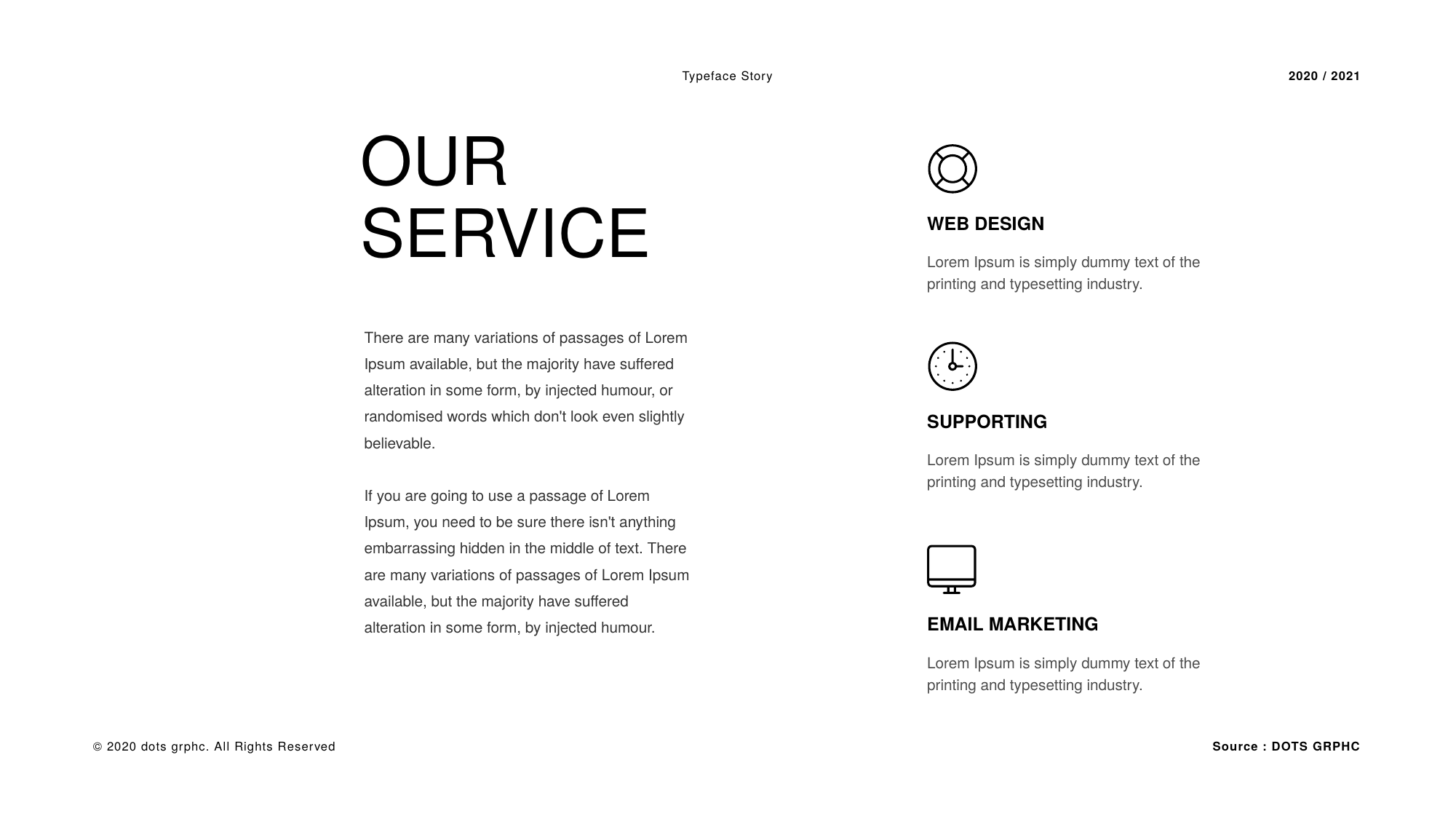

Typeface Story
2020 / 2021
OUR
SERVICE

WEB DESIGN
Lorem Ipsum is simply dummy text of the printing and typesetting industry.
There are many variations of passages of Lorem Ipsum available, but the majority have suffered alteration in some form, by injected humour, or randomised words which don't look even slightly believable.

If you are going to use a passage of Lorem Ipsum, you need to be sure there isn't anything embarrassing hidden in the middle of text. There are many variations of passages of Lorem Ipsum available, but the majority have suffered alteration in some form, by injected humour.

SUPPORTING
Lorem Ipsum is simply dummy text of the printing and typesetting industry.

EMAIL MARKETING
Lorem Ipsum is simply dummy text of the printing and typesetting industry.
Source : DOTS GRPHC
© 2020 dots grphc. All Rights Reserved